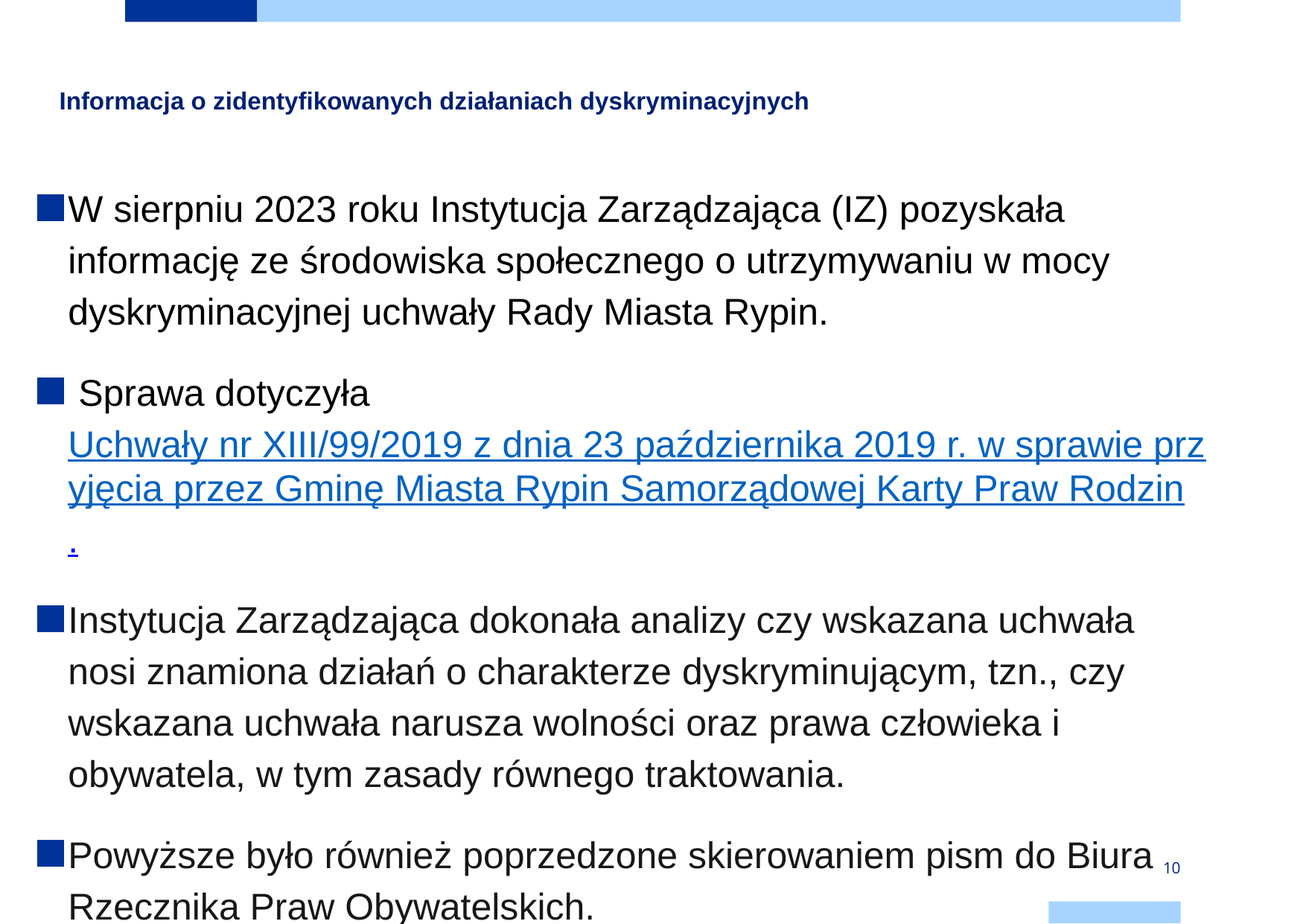

# Informacja o zidentyfikowanych działaniach dyskryminacyjnych
W sierpniu 2023 roku Instytucja Zarządzająca (IZ) pozyskała informację ze środowiska społecznego o utrzymywaniu w mocy dyskryminacyjnej uchwały Rady Miasta Rypin.
 Sprawa dotyczyła Uchwały nr XIII/99/2019 z dnia 23 października 2019 r. w sprawie przyjęcia przez Gminę Miasta Rypin Samorządowej Karty Praw Rodzin.
Instytucja Zarządzająca dokonała analizy czy wskazana uchwała nosi znamiona działań o charakterze dyskryminującym, tzn., czy wskazana uchwała narusza wolności oraz prawa człowieka i obywatela, w tym zasady równego traktowania.
Powyższe było również poprzedzone skierowaniem pism do Biura Rzecznika Praw Obywatelskich.
10